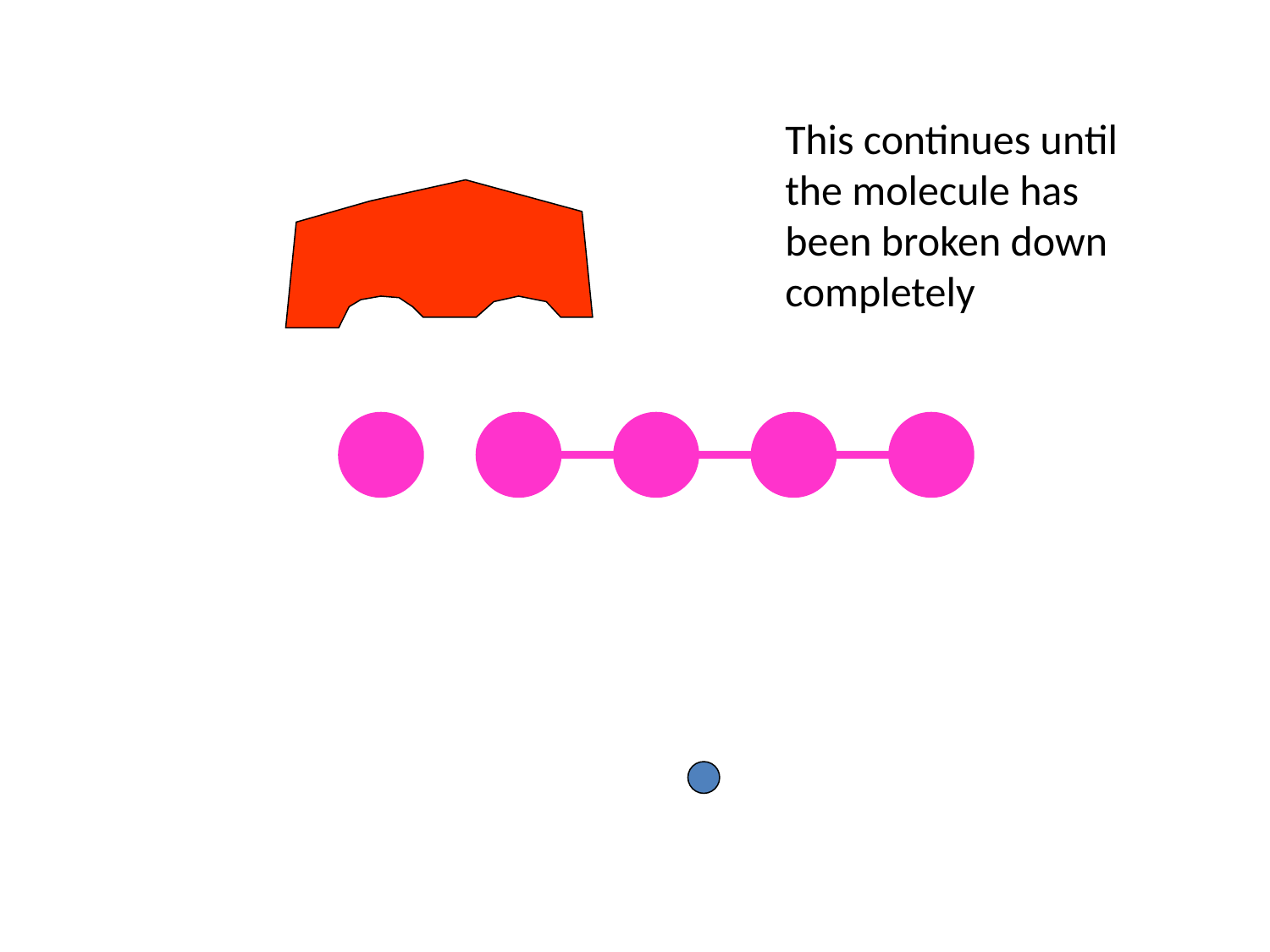

This continues until the molecule has been broken down completely